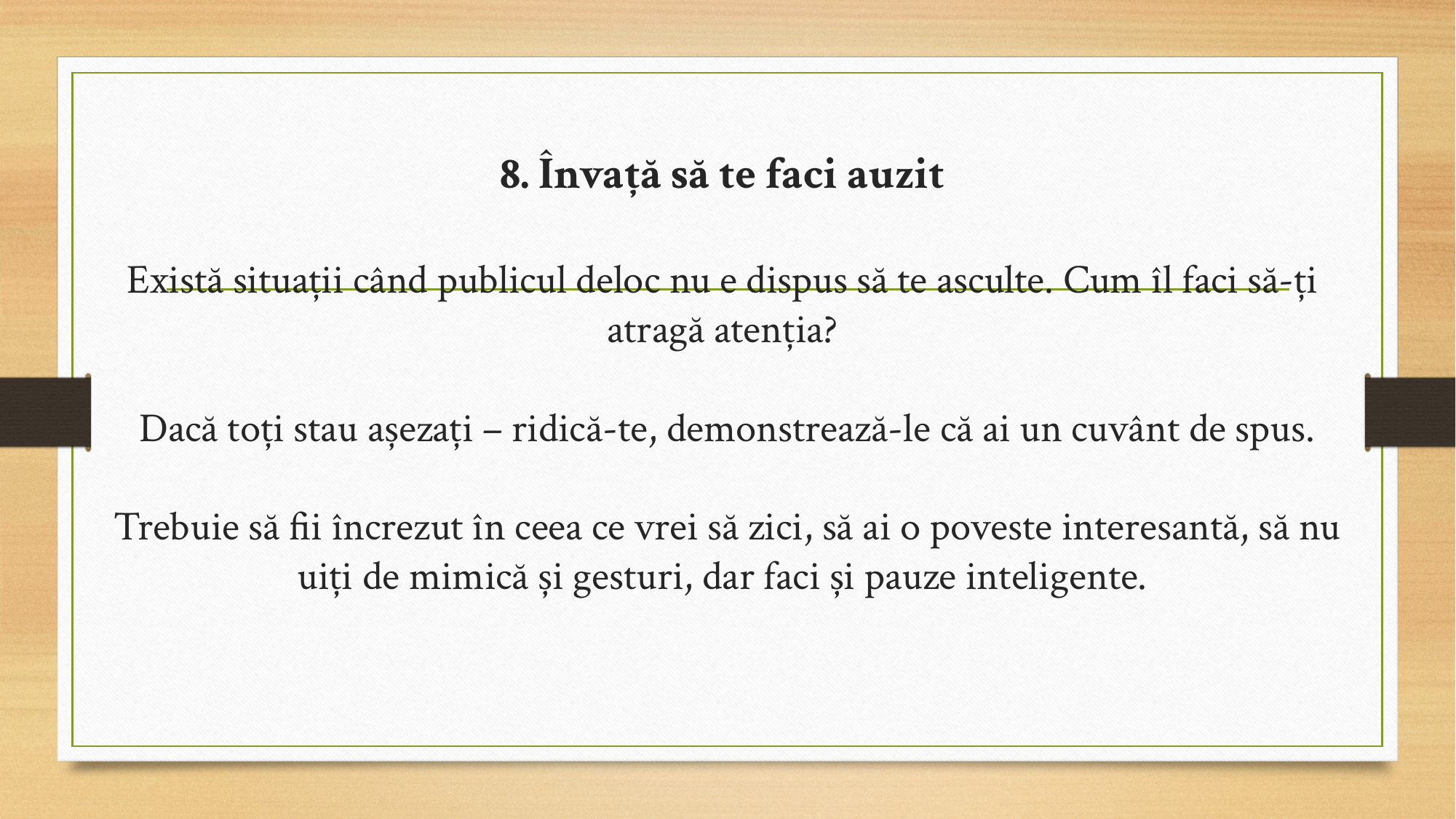

# 8. Învață să te faci auzit Există situații când publicul deloc nu e dispus să te asculte. Cum îl faci să-ți atragă atenția? Dacă toți stau așezați – ridică-te, demonstrează-le că ai un cuvânt de spus. Trebuie să fii încrezut în ceea ce vrei să zici, să ai o poveste interesantă, să nu uiți de mimică și gesturi, dar faci și pauze inteligente.